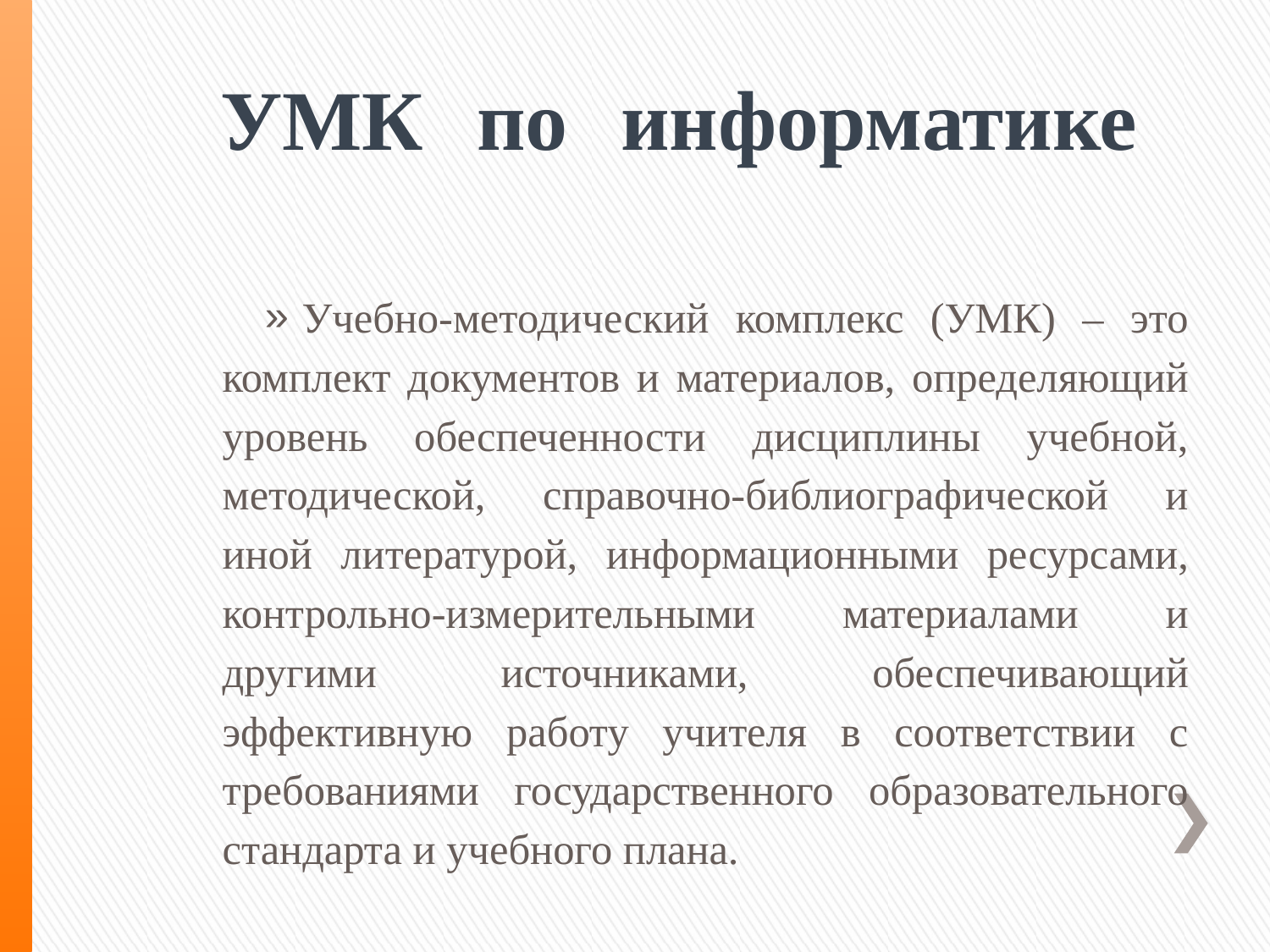

# УМК по информатике
Учебно-методический комплекс (УМК) – это комплект документов и материалов, определяющий уровень обеспеченности дисциплины учебной, методической, справочно-библиографической и иной литературой, информационными ресурсами, контрольно-измерительными материалами и другими источниками, обеспечивающий эффективную работу учителя в соответствии с требованиями государственного образовательного стандарта и учебного плана.